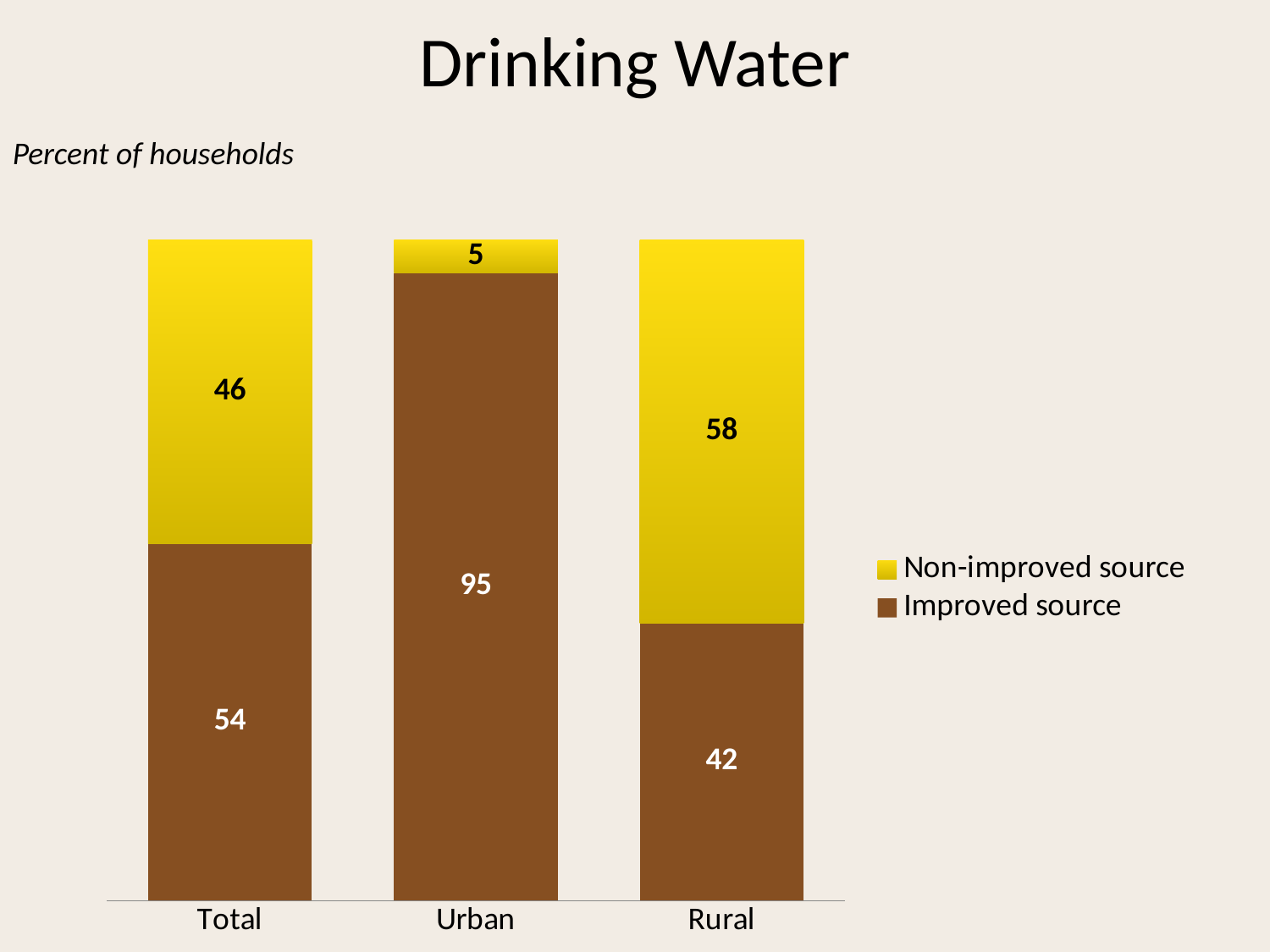

# Drinking Water
Percent of households

### Chart

| Category | Improved source | Non-improved source |
|---|---|---|
| Total | 54.0 | 46.0 |
| Urban | 95.0 | 5.0 |
| Rural | 42.0 | 58.0 |